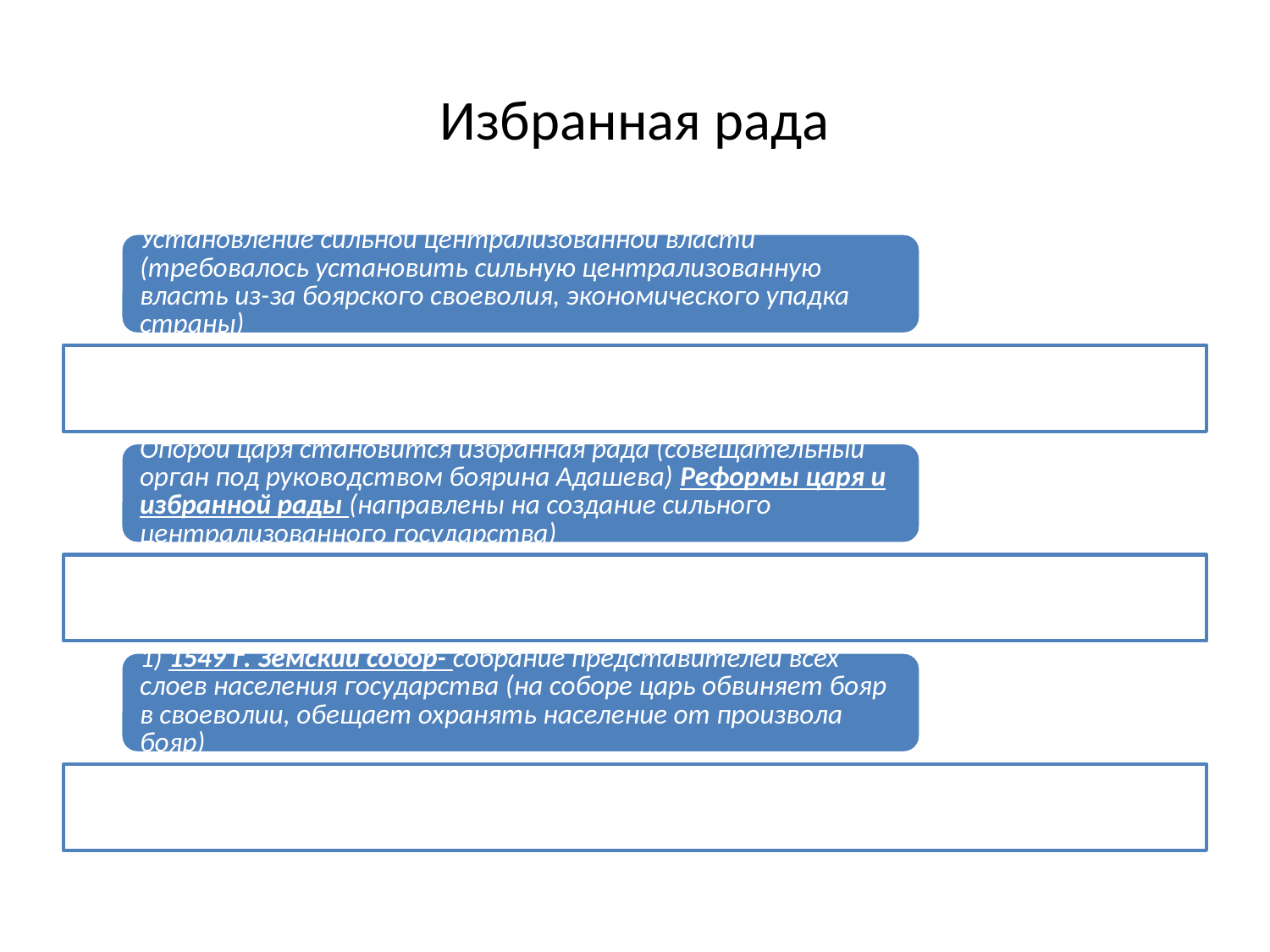

# Избранная рада
Установление сильной централизованной власти (требовалось установить сильную централизованную власть из-за боярского своеволия, экономического упадка страны)
Опорой царя становится избранная рада (совещательный орган под руководством боярина Адашева) Реформы царя и избранной рады (направлены на создание сильного централизованного государства)
1) 1549 г. Земский собор- собрание представителей всех слоев населения государства (на соборе царь обвиняет бояр в своеволии, обещает охранять население от произвола бояр)